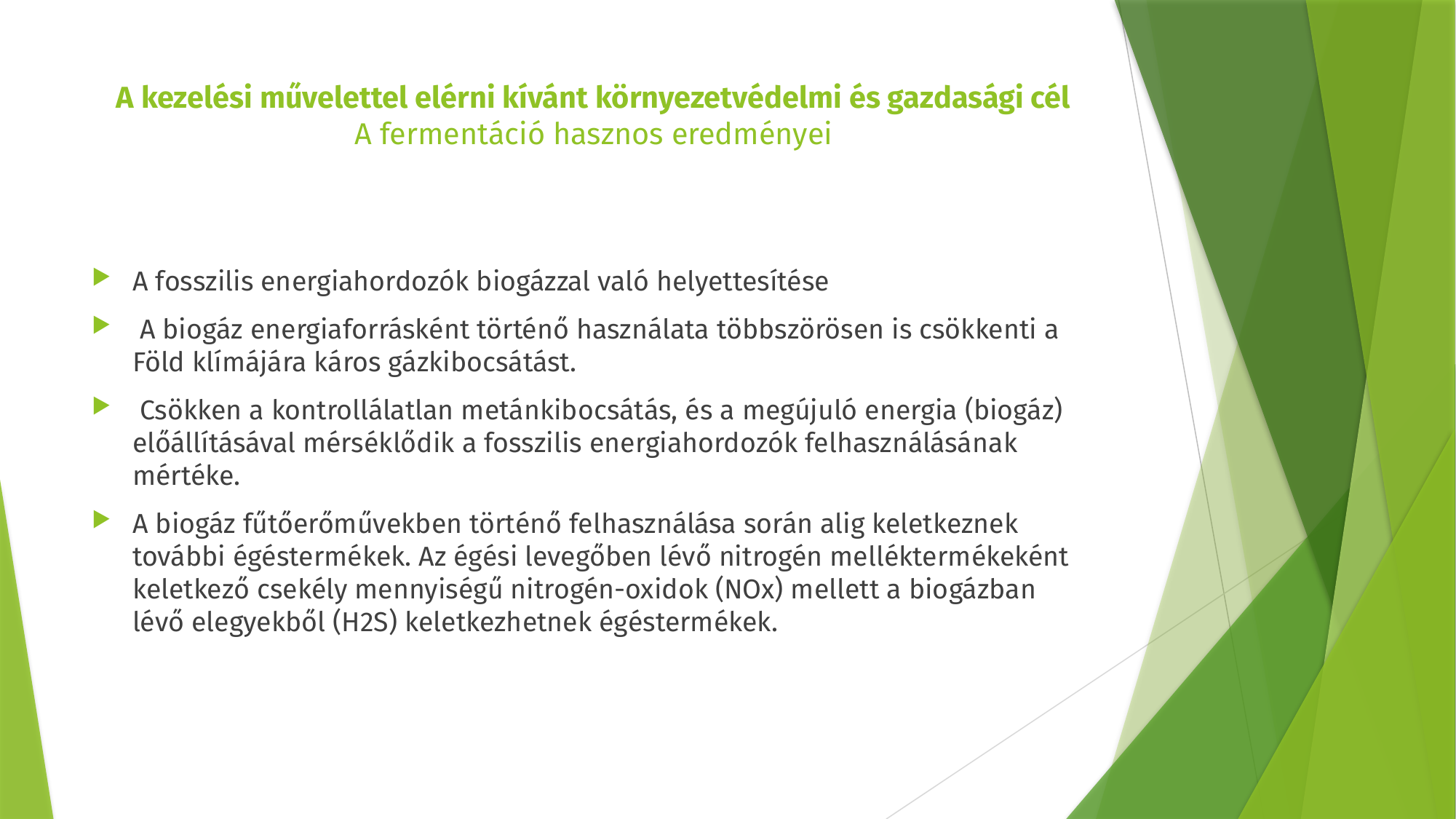

# A kezelési művelettel elérni kívánt környezetvédelmi és gazdasági cél A fermentáció hasznos eredményei
A fosszilis energiahordozók biogázzal való helyettesítése
 A biogáz energiaforrásként történő használata többszörösen is csökkenti a Föld klímájára káros gázkibocsátást.
 Csökken a kontrollálatlan metánkibocsátás, és a megújuló energia (biogáz) előállításával mérséklődik a fosszilis energiahordozók felhasználásának mértéke.
A biogáz fűtőerőművekben történő felhasználása során alig keletkeznek további égéstermékek. Az égési levegőben lévő nitrogén melléktermékeként keletkező csekély mennyiségű nitrogén-oxidok (NOx) mellett a biogázban lévő elegyekből (H2S) keletkezhetnek égéstermékek.